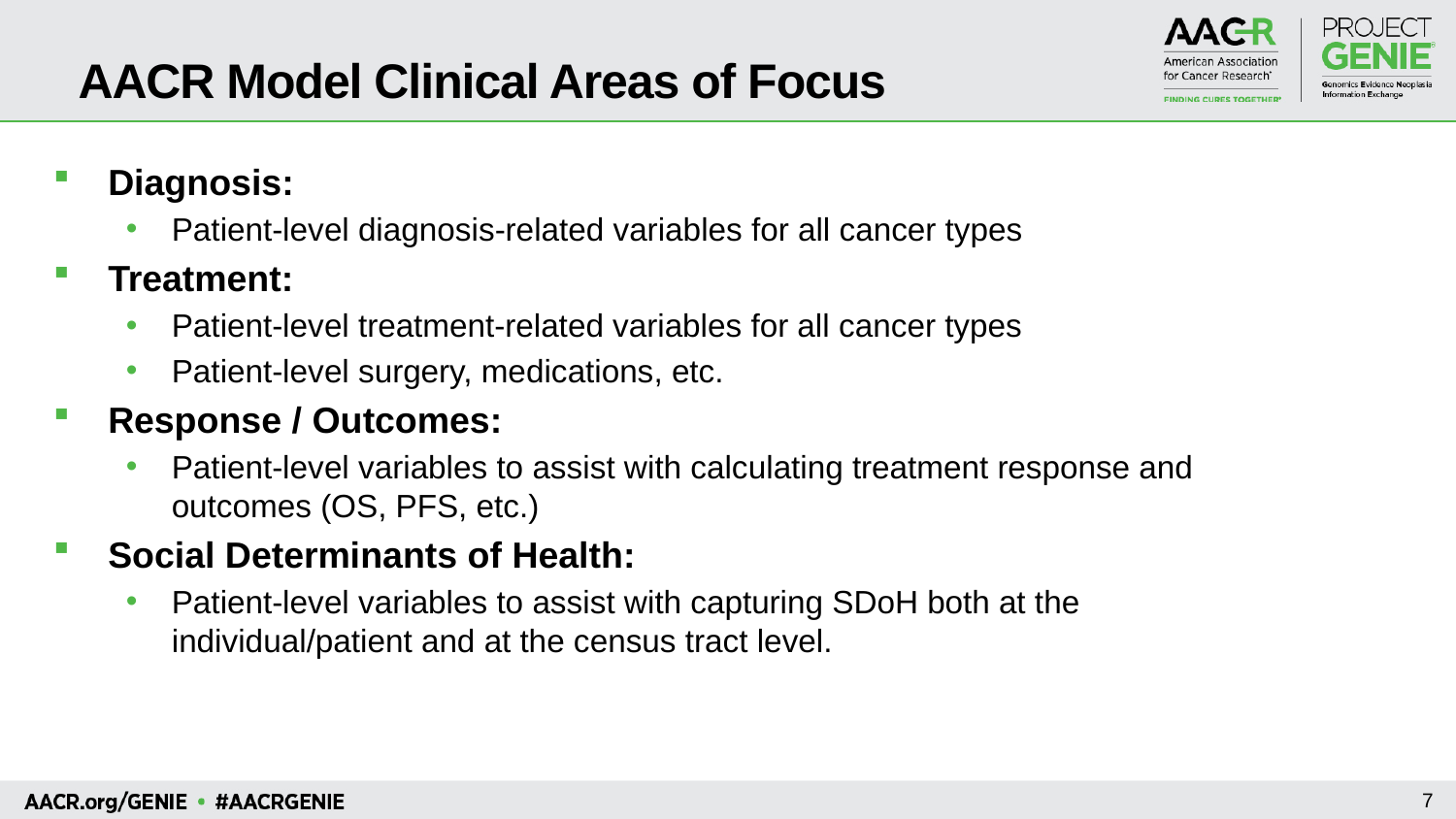

# AACR Model Clinical Areas of Focus
Diagnosis:
Patient-level diagnosis-related variables for all cancer types
Treatment:
Patient-level treatment-related variables for all cancer types
Patient-level surgery, medications, etc.
Response / Outcomes:
Patient-level variables to assist with calculating treatment response and outcomes (OS, PFS, etc.)
Social Determinants of Health:
Patient-level variables to assist with capturing SDoH both at the individual/patient and at the census tract level.